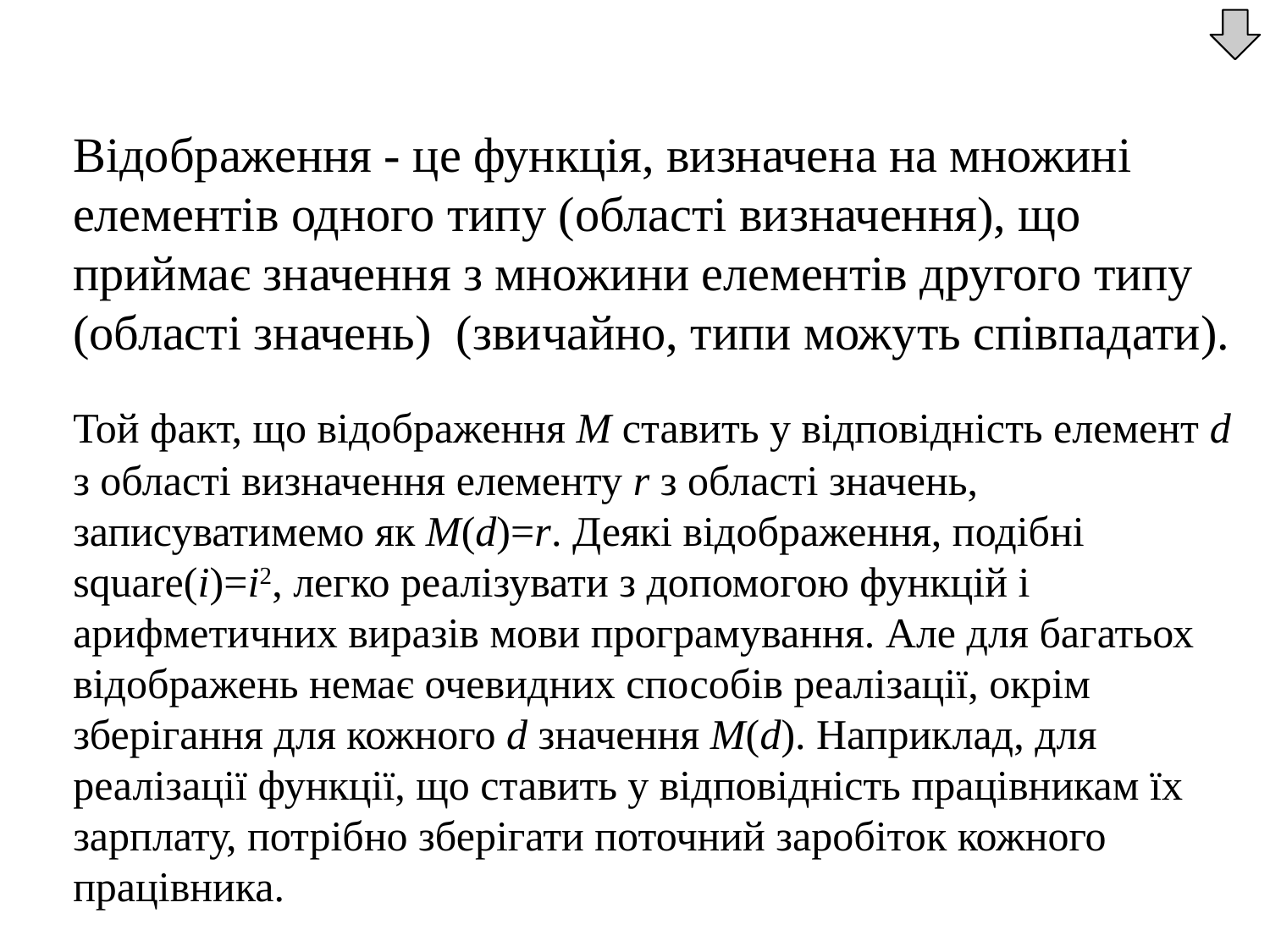

Відображення - це функція, визначена на множині елементів одного типу (області визначення), що приймає значення з множини елементів другого типу (області значень)  (звичайно, типи можуть співпадати).

	Той факт, що відображення М ставить у відповідність елемент d з області визначення елементу r з області значень, записуватимемо як M(d)=r. Деякі відображення, подібні square(i)=i2, легко реалізувати з допомогою функцій і арифметичних виразів мови програмування. Але для багатьох відображень немає очевидних способів реалізації, окрім зберігання для кожного d значення M(d). Наприклад, для реалізації функції, що ставить у відповідність працівникам їх зарплату, потрібно зберігати поточний заробіток кожного працівника.